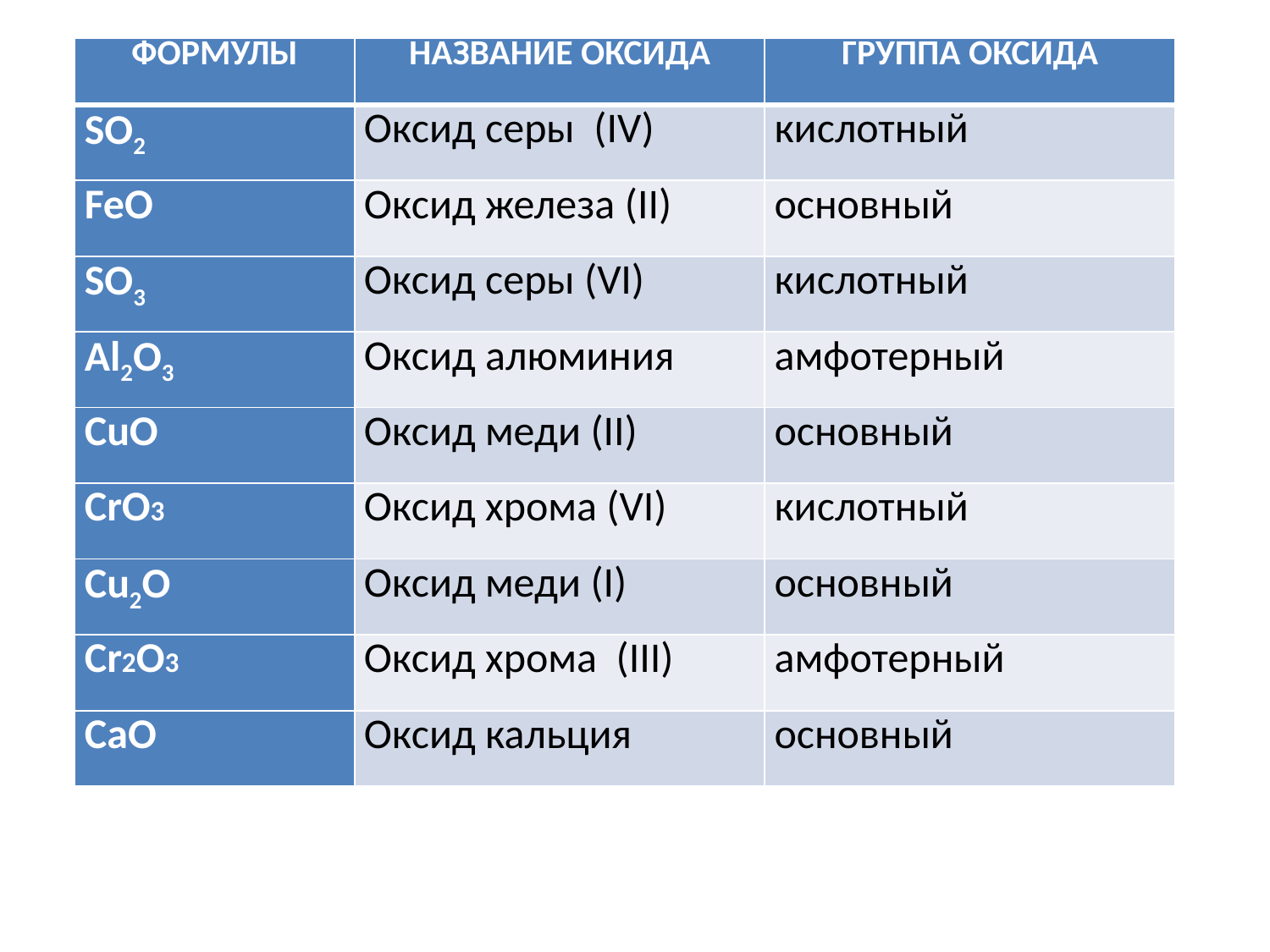

| ФОРМУЛЫ | НАЗВАНИЕ ОКСИДА | ГРУППА ОКСИДА |
| --- | --- | --- |
| SO2 | Оксид серы (IV) | кислотный |
| FeO | Оксид железа (II) | основный |
| SO3 | Оксид серы (VI) | кислотный |
| Al2O3 | Оксид алюминия | амфотерный |
| СuО | Оксид меди (II) | основный |
| CrO3 | Оксид хрома (VI) | кислотный |
| Cu2O | Оксид меди (I) | основный |
| Cr2O3 | Оксид хрома (III) | амфотерный |
| CaO | Оксид кальция | основный |
#